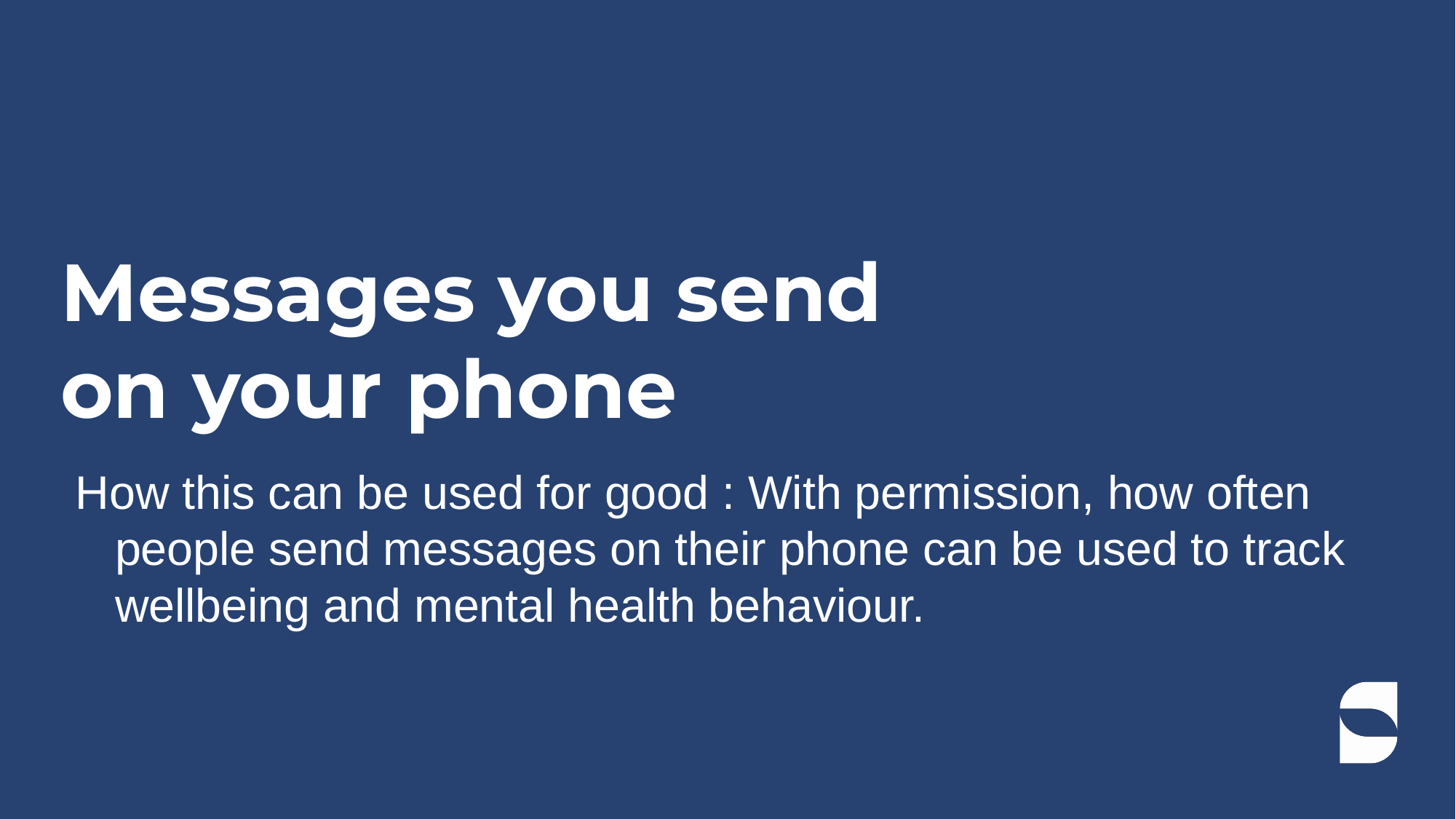

# Messages you send on your phone
How this can be used for good : With permission, how often people send messages on their phone can be used to track wellbeing and mental health behaviour.